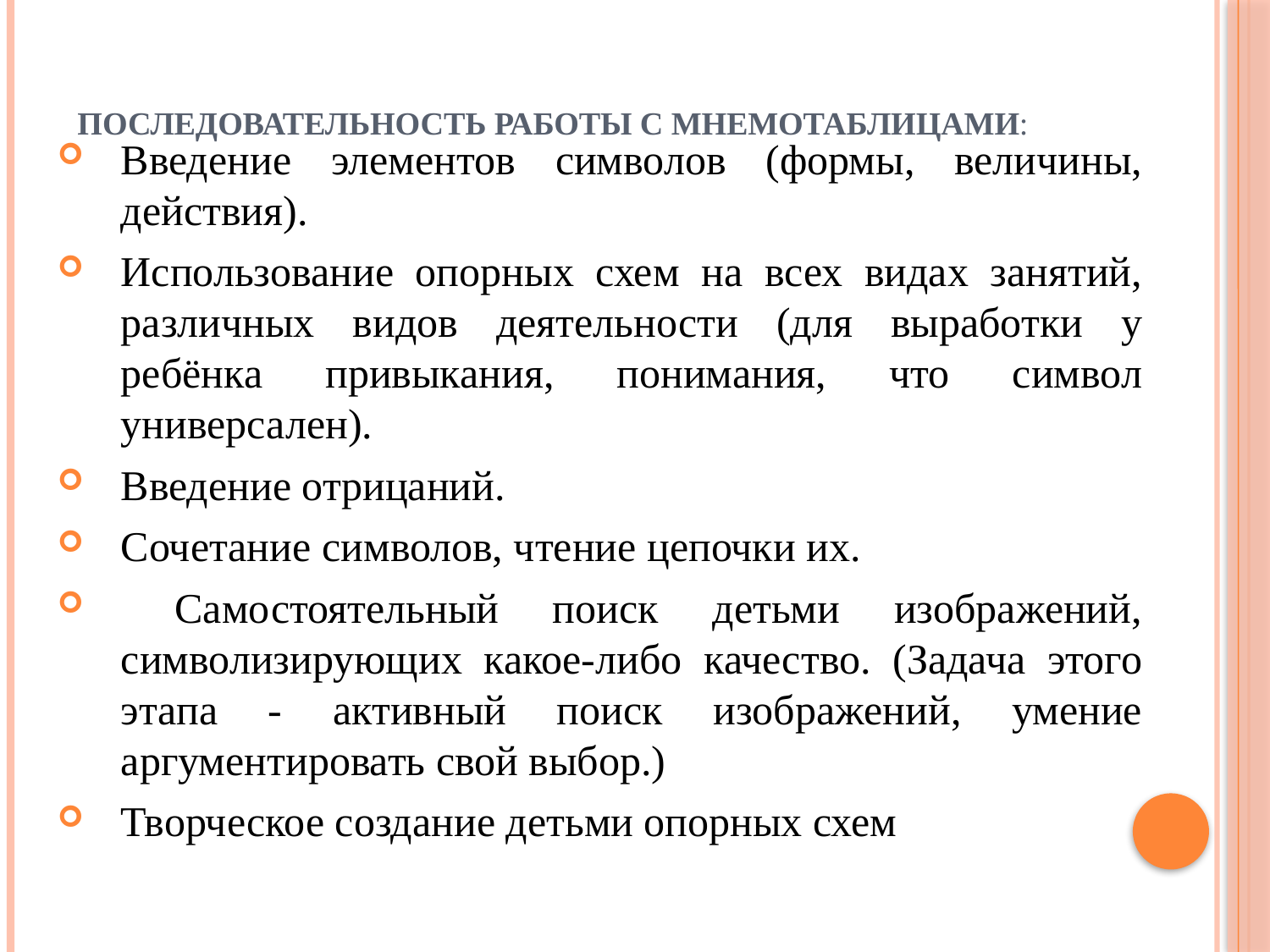

# Последовательность работы с мнемотаблицами:
Введение элементов символов (формы, величины, действия).
Использование опорных схем на всех видах занятий, различных видов деятельности (для выработки у ребёнка привыкания, понимания, что символ универсален).
Введение отрицаний.
Сочетание символов, чтение цепочки их.
 Самостоятельный поиск детьми изображений, символизирующих какое-либо качество. (Задача этого этапа - активный поиск изображений, умение аргументировать свой выбор.)
Творческое создание детьми опорных схем